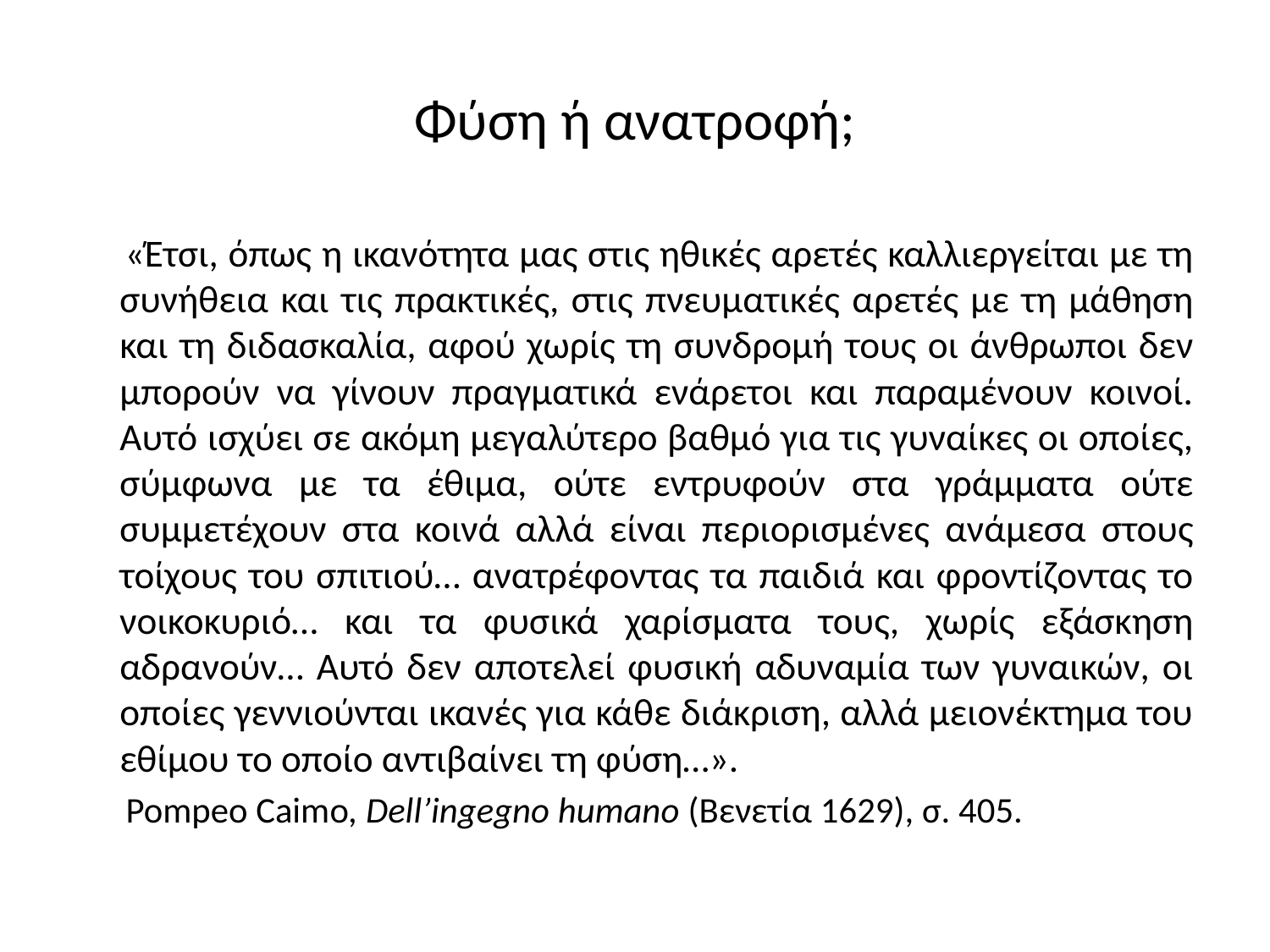

# Φύση ή ανατροφή;
     «Έτσι, όπως η ικανότητα μας στις ηθικές αρετές καλλιεργείται με τη συνήθεια και τις πρακτικές, στις πνευματικές αρετές με τη μάθηση και τη διδασκαλία, αφού χωρίς τη συνδρομή τους οι άνθρωποι δεν μπορούν να γίνουν πραγματικά ενάρετοι και παραμένουν κοινοί. Αυτό ισχύει σε ακόμη μεγαλύτερο βαθμό για τις γυναίκες οι οποίες, σύμφωνα με τα έθιμα, ούτε εντρυφούν στα γράμματα ούτε συμμετέχουν στα κοινά αλλά είναι περιορισμένες ανάμεσα στους τοίχους του σπιτιού… ανατρέφοντας τα παιδιά και φροντίζοντας το νοικοκυριό… και τα φυσικά χαρίσματα τους, χωρίς εξάσκηση αδρανούν… Αυτό δεν αποτελεί φυσική αδυναμία των γυναικών, οι οποίες γεννιούνται ικανές για κάθε διάκριση, αλλά μειονέκτημα του εθίμου το οποίο αντιβαίνει τη φύση…».
      Pompeo Caimo, Dell’ingegno humano (Βενετία 1629), σ. 405.